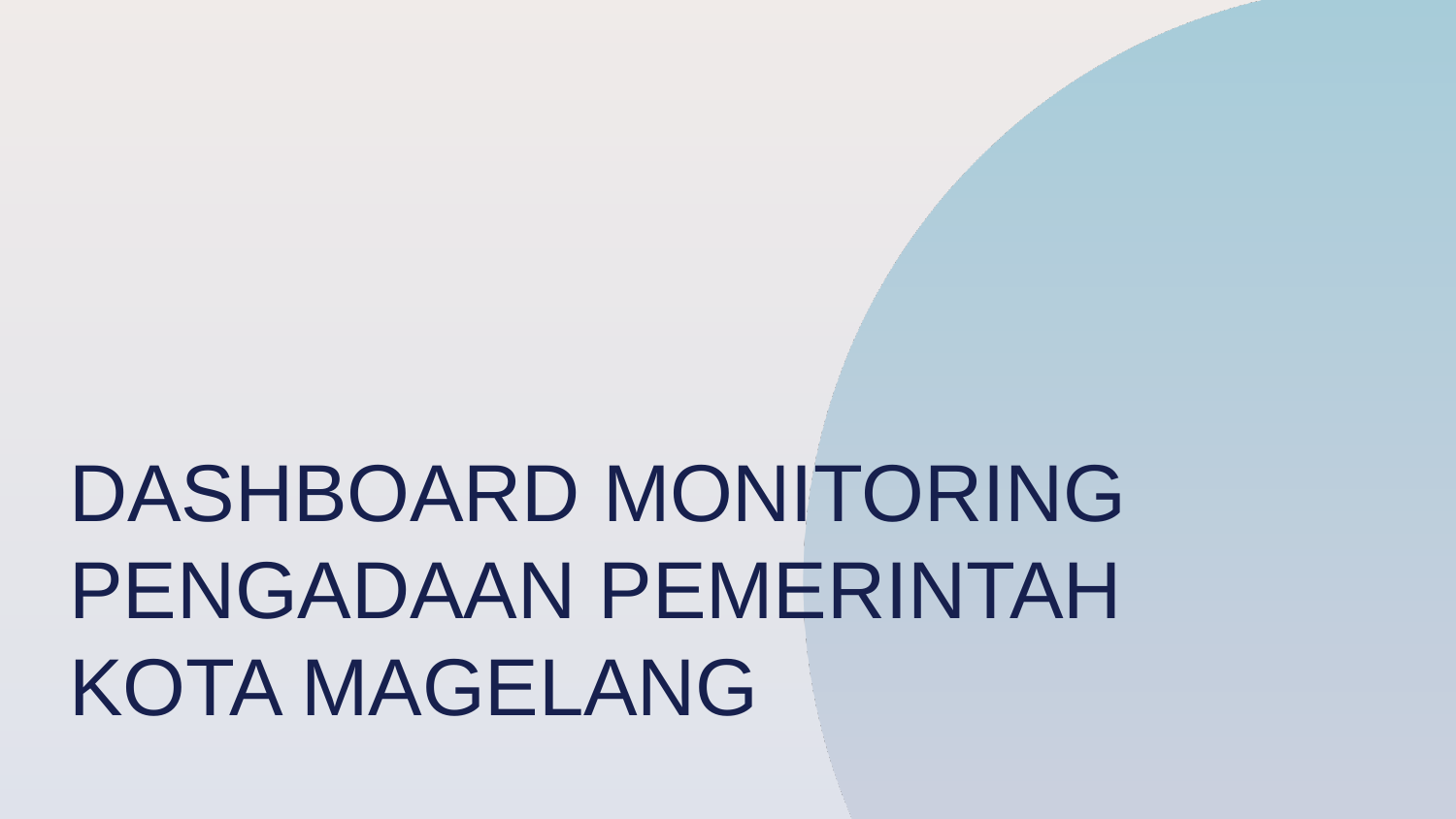

# DASHBOARD MONITORING PENGADAAN PEMERINTAH KOTA MAGELANG